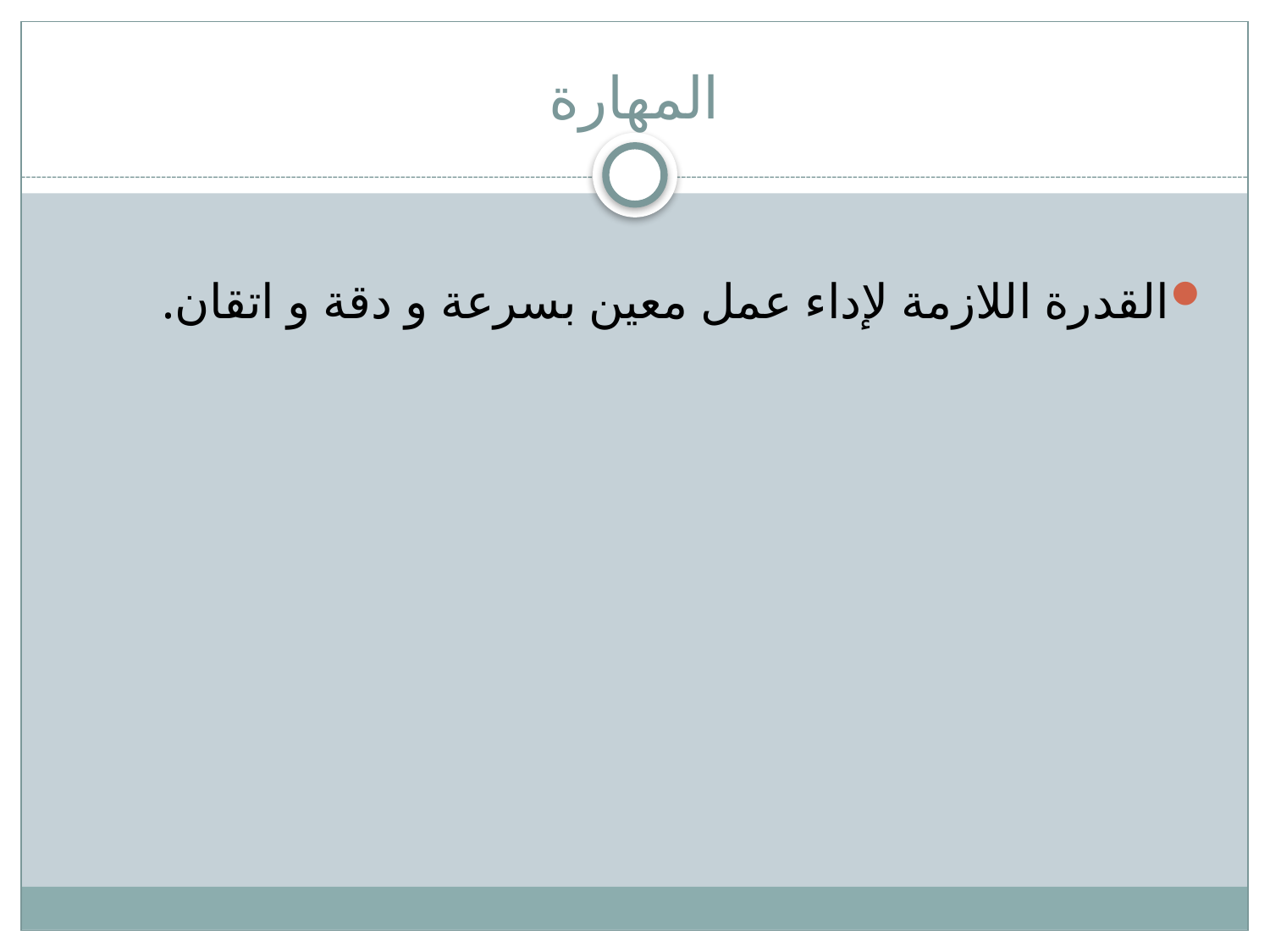

# المهارة
القدرة اللازمة لإداء عمل معين بسرعة و دقة و اتقان.